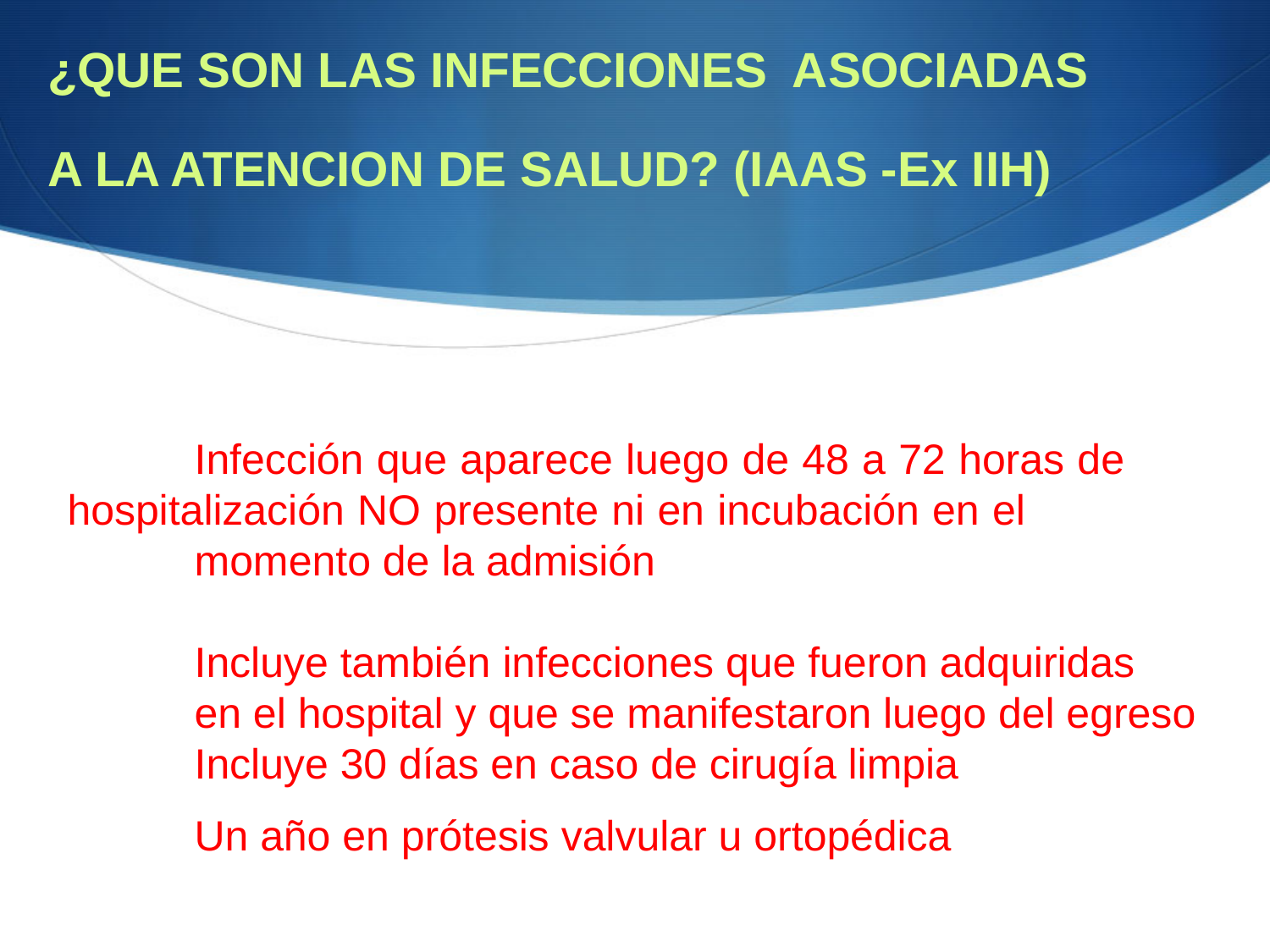

¿QUE SON LAS INFECCIONES  ASOCIADAS A LA ATENCION DE SALUD? (IAAS -Ex IIH)
	Infección que aparece luego de 48 a 72 horas de 	hospitalización NO presente ni en incubación en el 	  	 	momento de la admisión

	Incluye también infecciones que fueron adquiridas 	    	en el hospital y que se manifestaron luego del egreso
	Incluye 30 días en caso de cirugía limpia
	Un año en prótesis valvular u ortopédica